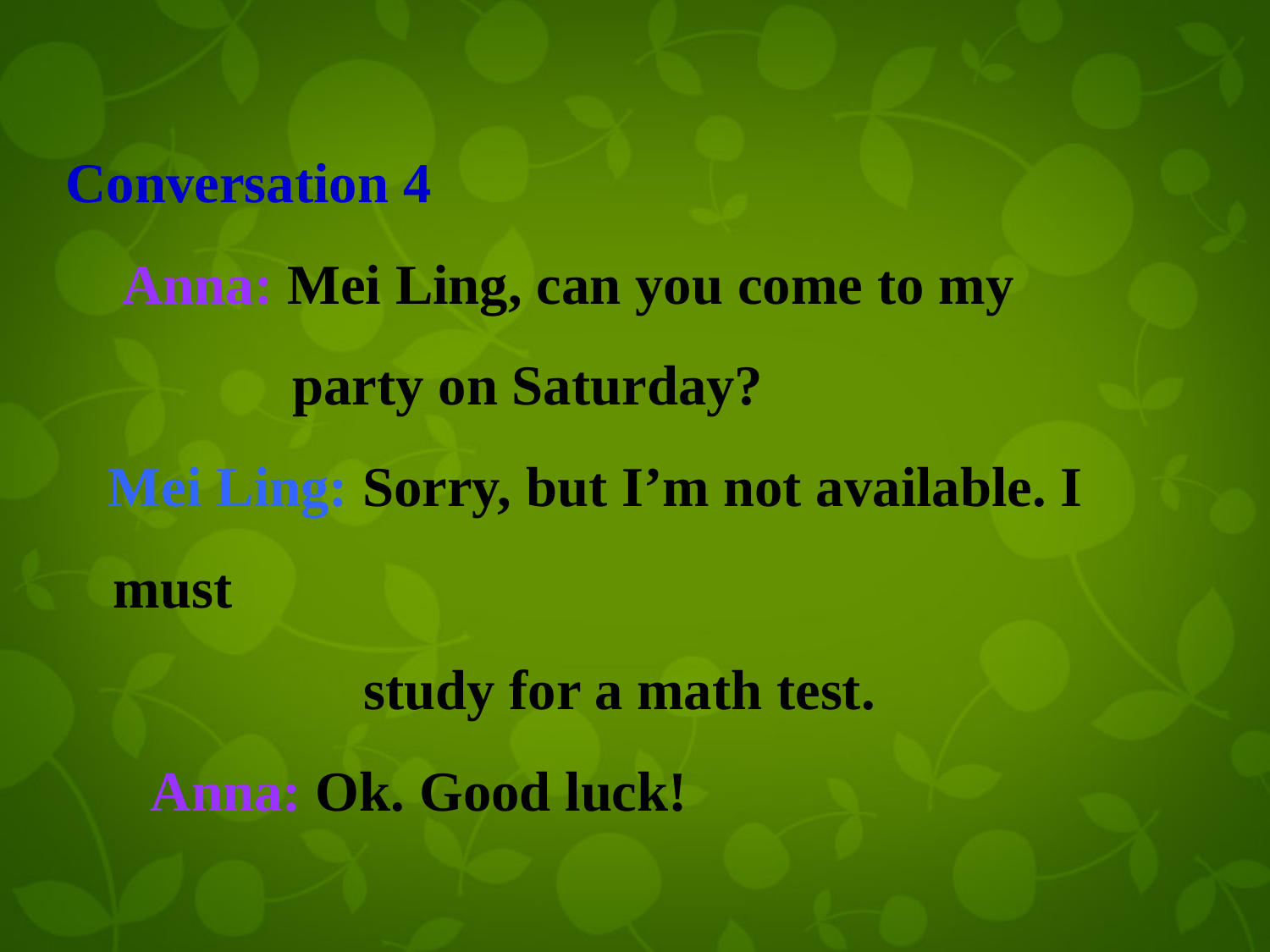

Conversation 4
    Anna: Mei Ling, can you come to my
                party on Saturday?
   Mei Ling: Sorry, but I’m not available. I must
                     study for a math test.
      Anna: Ok. Good luck!